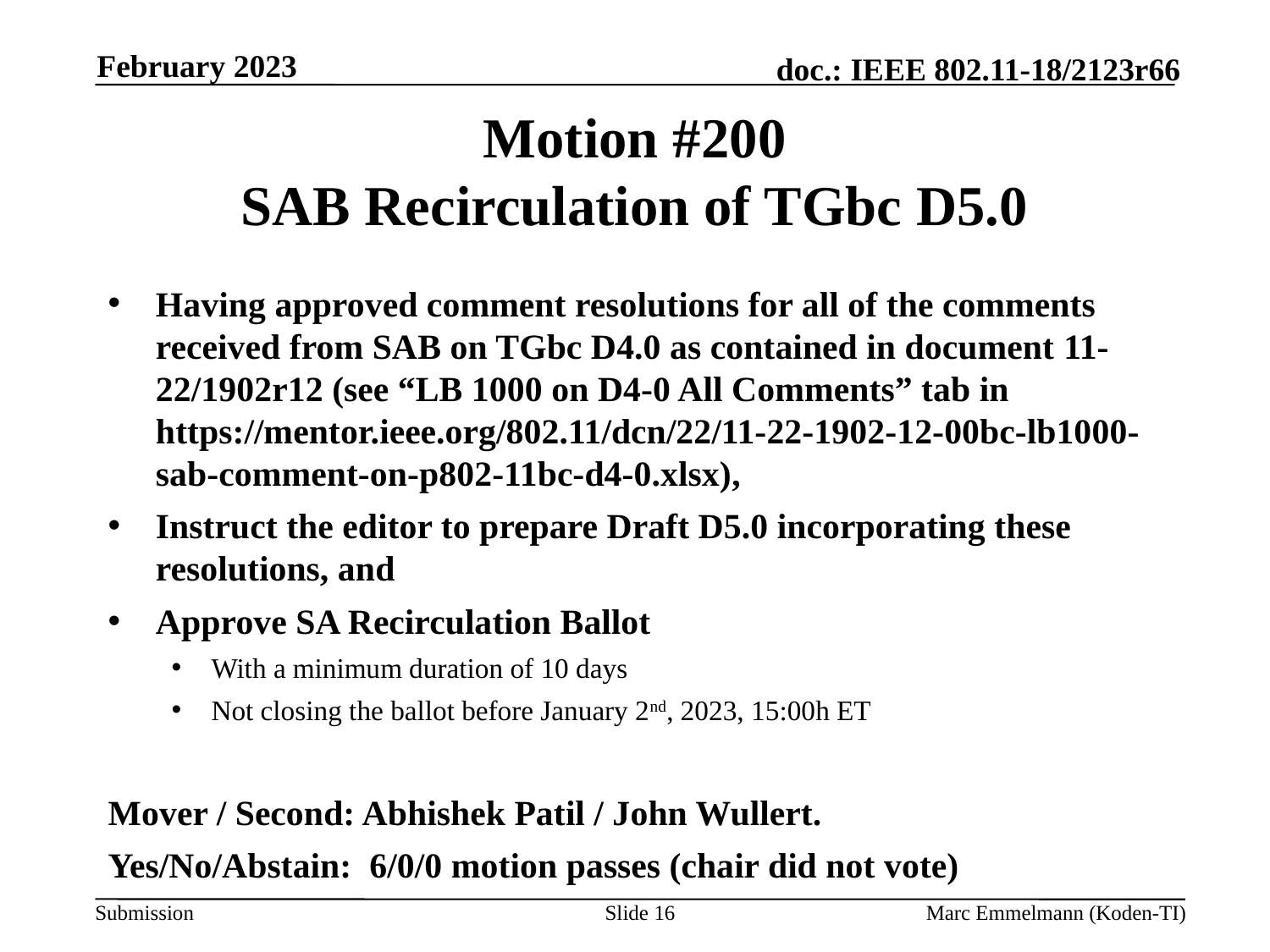

February 2023
# Motion #200 SAB Recirculation of TGbc D5.0
Having approved comment resolutions for all of the comments received from SAB on TGbc D4.0 as contained in document 11-22/1902r12 (see “LB 1000 on D4-0 All Comments” tab in https://mentor.ieee.org/802.11/dcn/22/11-22-1902-12-00bc-lb1000-sab-comment-on-p802-11bc-d4-0.xlsx),
Instruct the editor to prepare Draft D5.0 incorporating these resolutions, and
Approve SA Recirculation Ballot
With a minimum duration of 10 days
Not closing the ballot before January 2nd, 2023, 15:00h ET

Mover / Second: Abhishek Patil / John Wullert.
Yes/No/Abstain:  6/0/0 motion passes (chair did not vote)
Slide 16
Marc Emmelmann (Koden-TI)